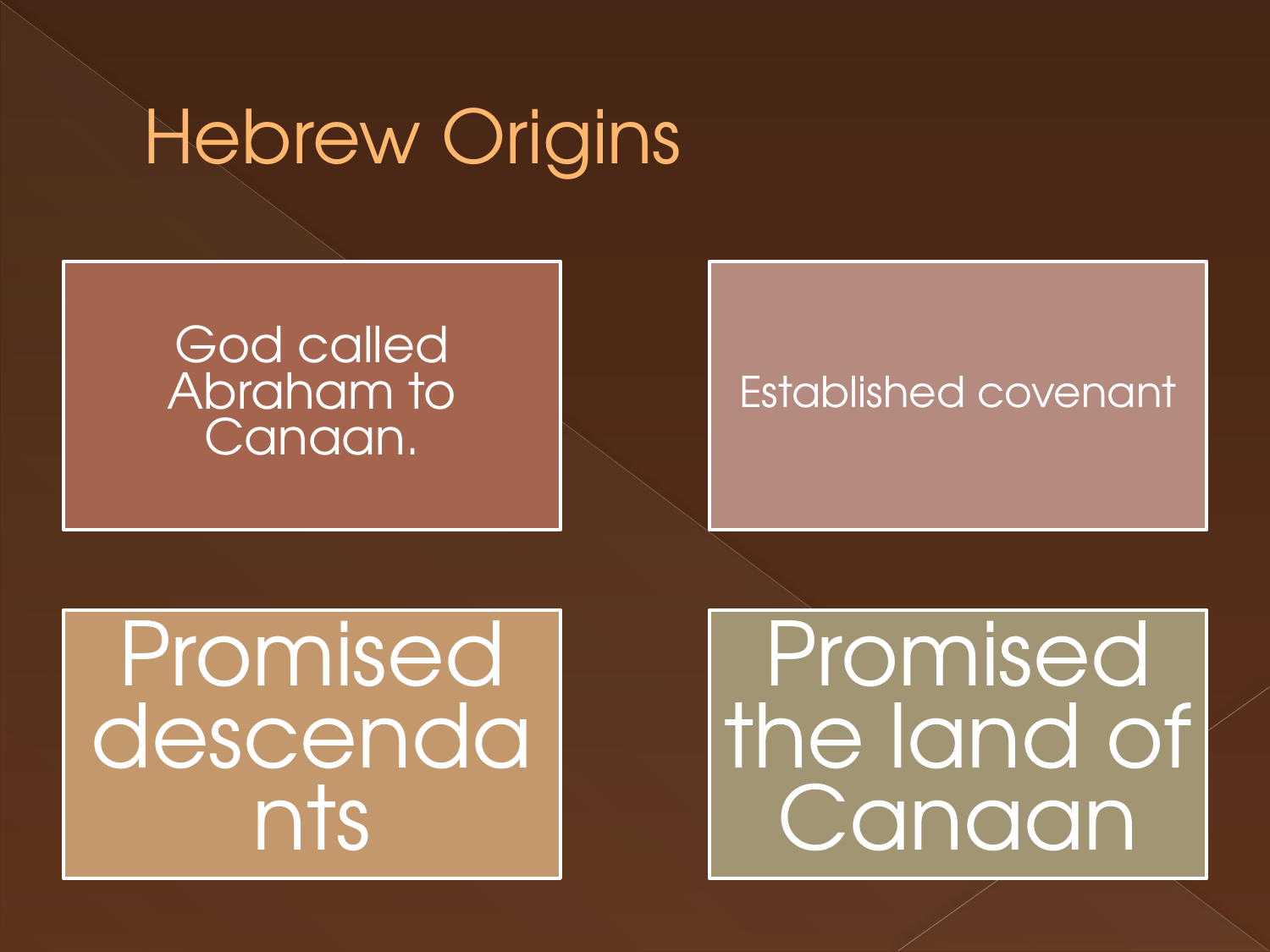

# Hebrew Origins
God called Abraham to Canaan.
Established covenant
Promised the land of Canaan
Promised descendants